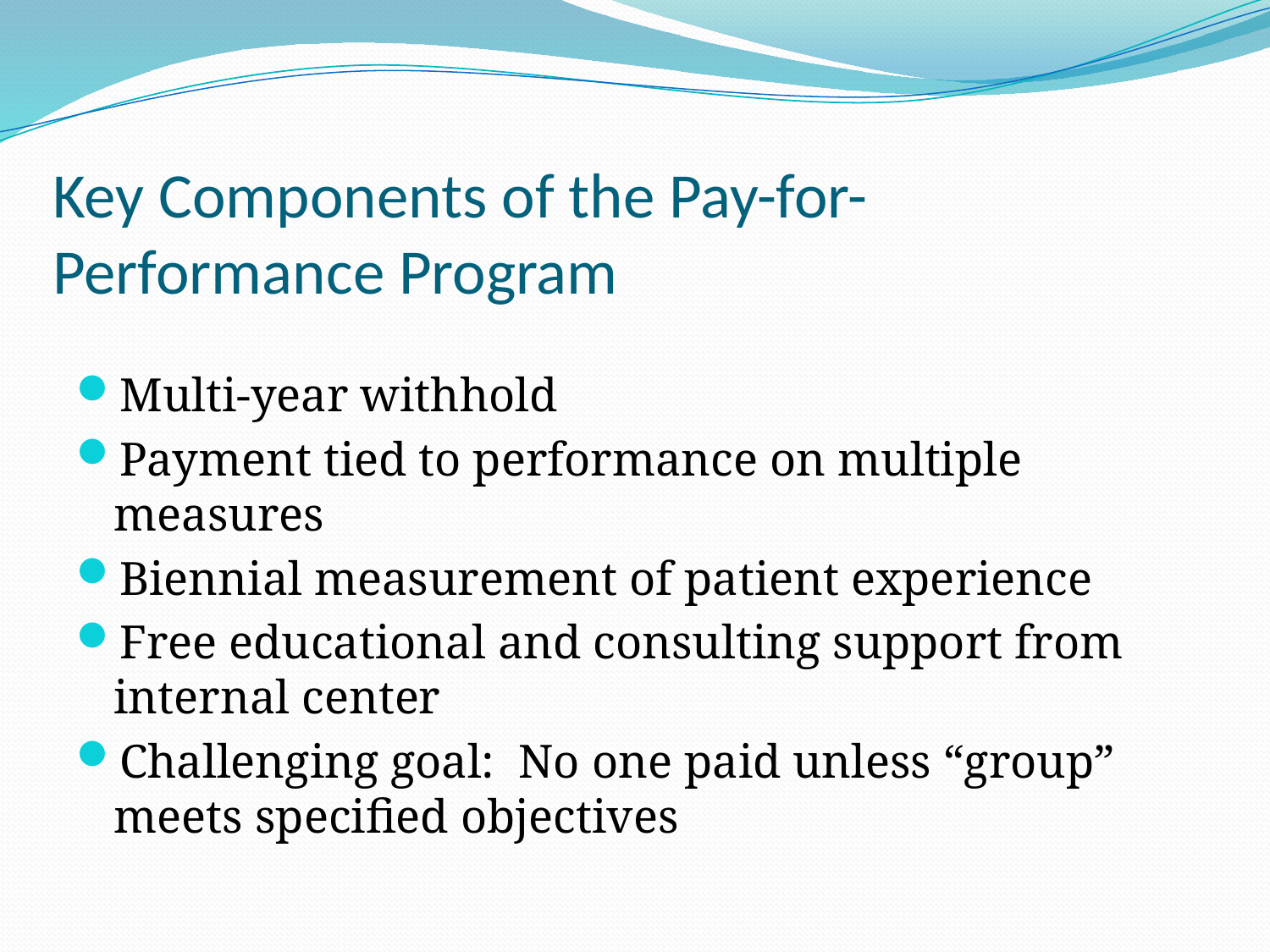

# Key Components of the Pay-for-Performance Program
Multi-year withhold
Payment tied to performance on multiple measures
Biennial measurement of patient experience
Free educational and consulting support from internal center
Challenging goal:  No one paid unless “group” meets specified objectives